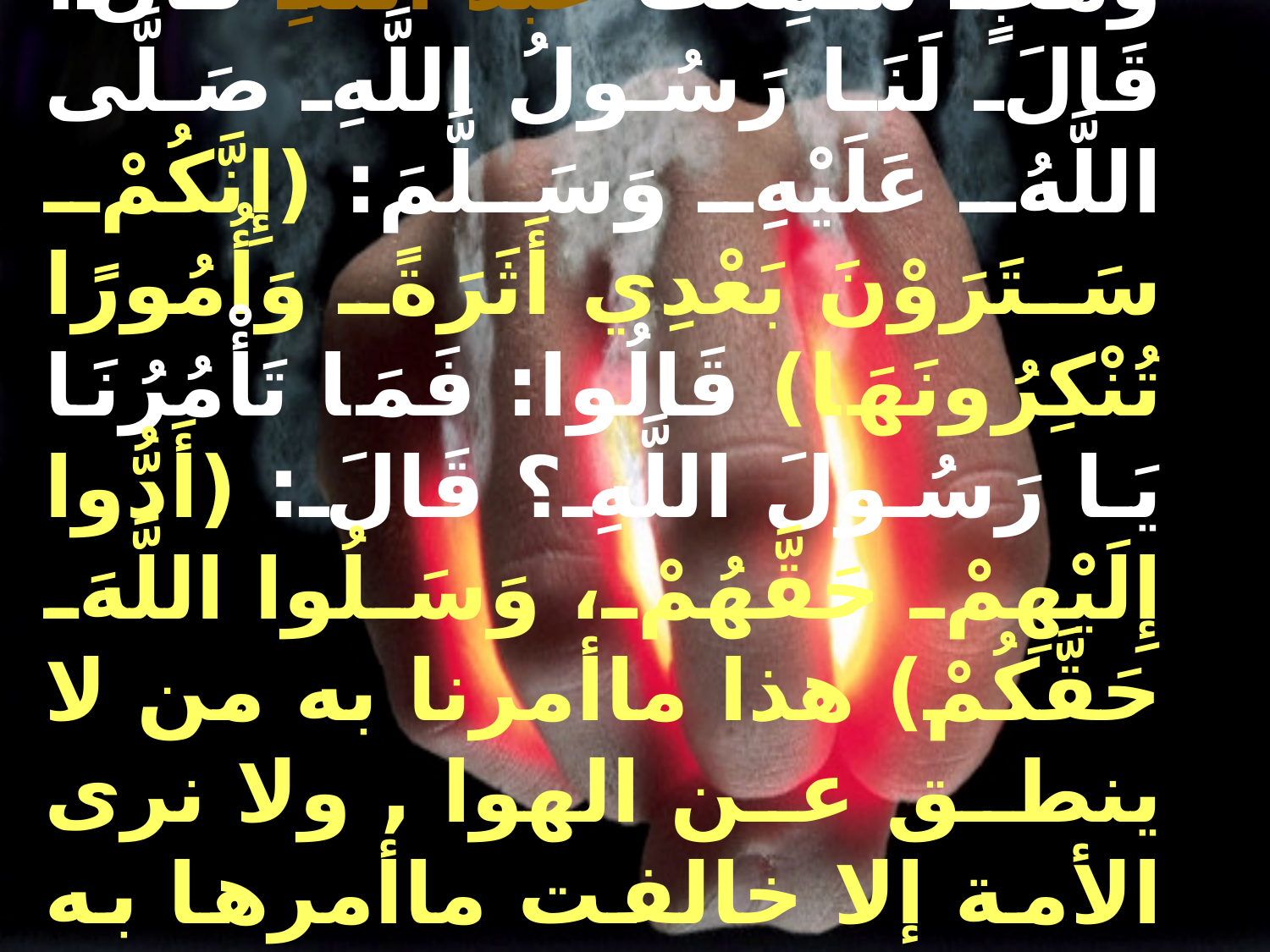

# ما لواجب نحو ولاة الأمور ؟؟ حَدَّثَنَا مُسَدَّدٌ حَدَّثَنَا يَحْيَى بْنُ سَعِيدٍ الْقَطَّانُ حَدَّثَنَا الْأَعْمَشُ حَدَّثَنَا زَيْدُ بْنُ وَهْبٍ سَمِعْتُ عَبْدَ اللَّهِ قَالَ: قَالَ لَنَا رَسُولُ اللَّهِ صَلَّى اللَّهُ عَلَيْهِ وَسَلَّمَ: (إِنَّكُمْ سَتَرَوْنَ بَعْدِي أَثَرَةً وَأُمُورًا تُنْكِرُونَهَا) قَالُوا: فَمَا تَأْمُرُنَا يَا رَسُولَ اللَّهِ؟ قَالَ: (أَدُّوا إِلَيْهِمْ حَقَّهُمْ، وَسَلُوا اللَّهَ حَقَّكُمْ) هذا ماأمرنا به من لا ينطق عن الهوا , ولا نرى الأمة إلا خالفت ماأمرها به حبيبنا , فإن عصوا فلابد من العقاب ,وهذا العقاب إنما هو رحمة من الرحيم بهذه الأمة